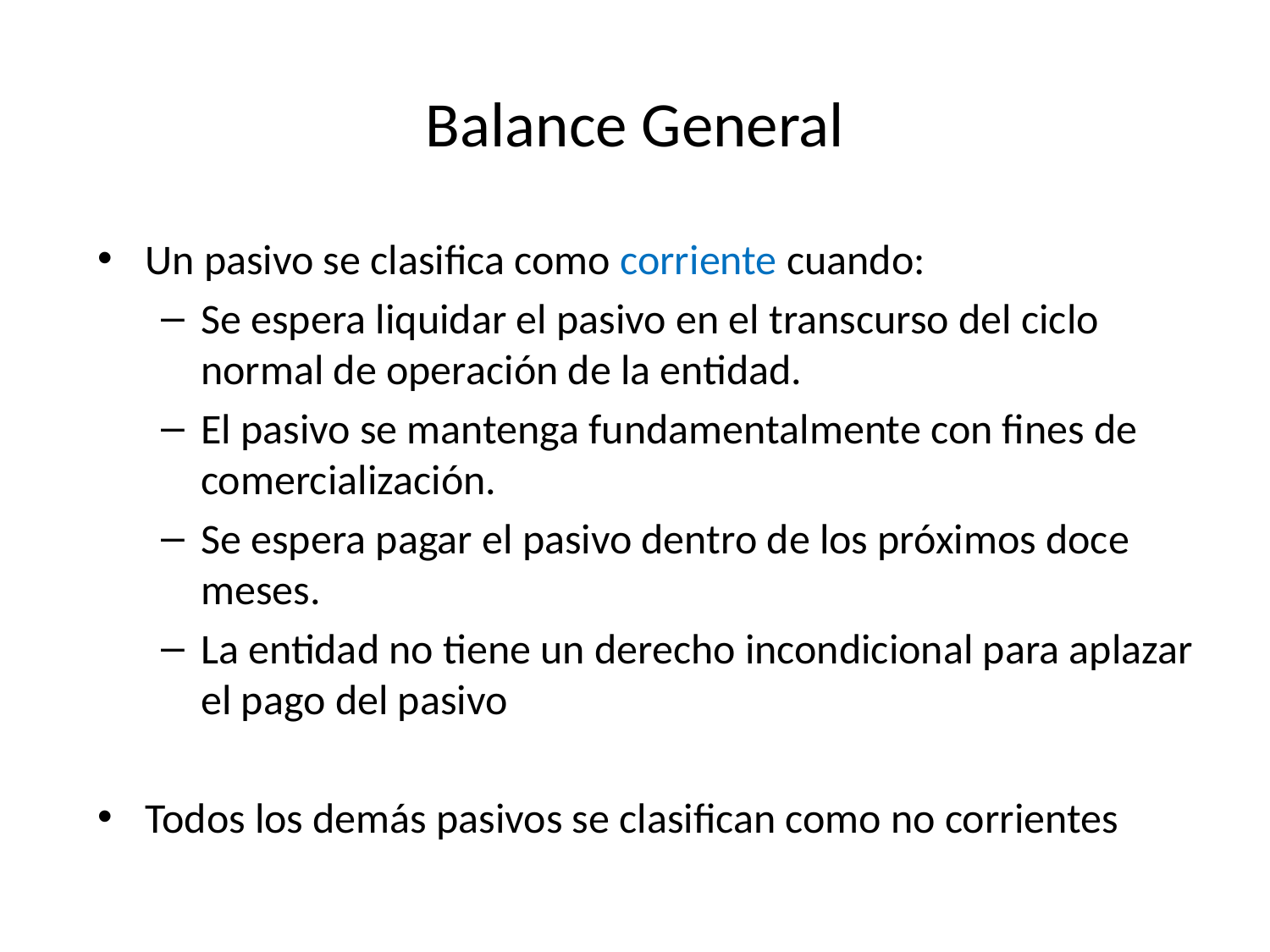

# Balance General
Un pasivo se clasifica como corriente cuando:
Se espera liquidar el pasivo en el transcurso del ciclo normal de operación de la entidad.
El pasivo se mantenga fundamentalmente con fines de comercialización.
Se espera pagar el pasivo dentro de los próximos doce meses.
La entidad no tiene un derecho incondicional para aplazar el pago del pasivo

Todos los demás pasivos se clasifican como no corrientes